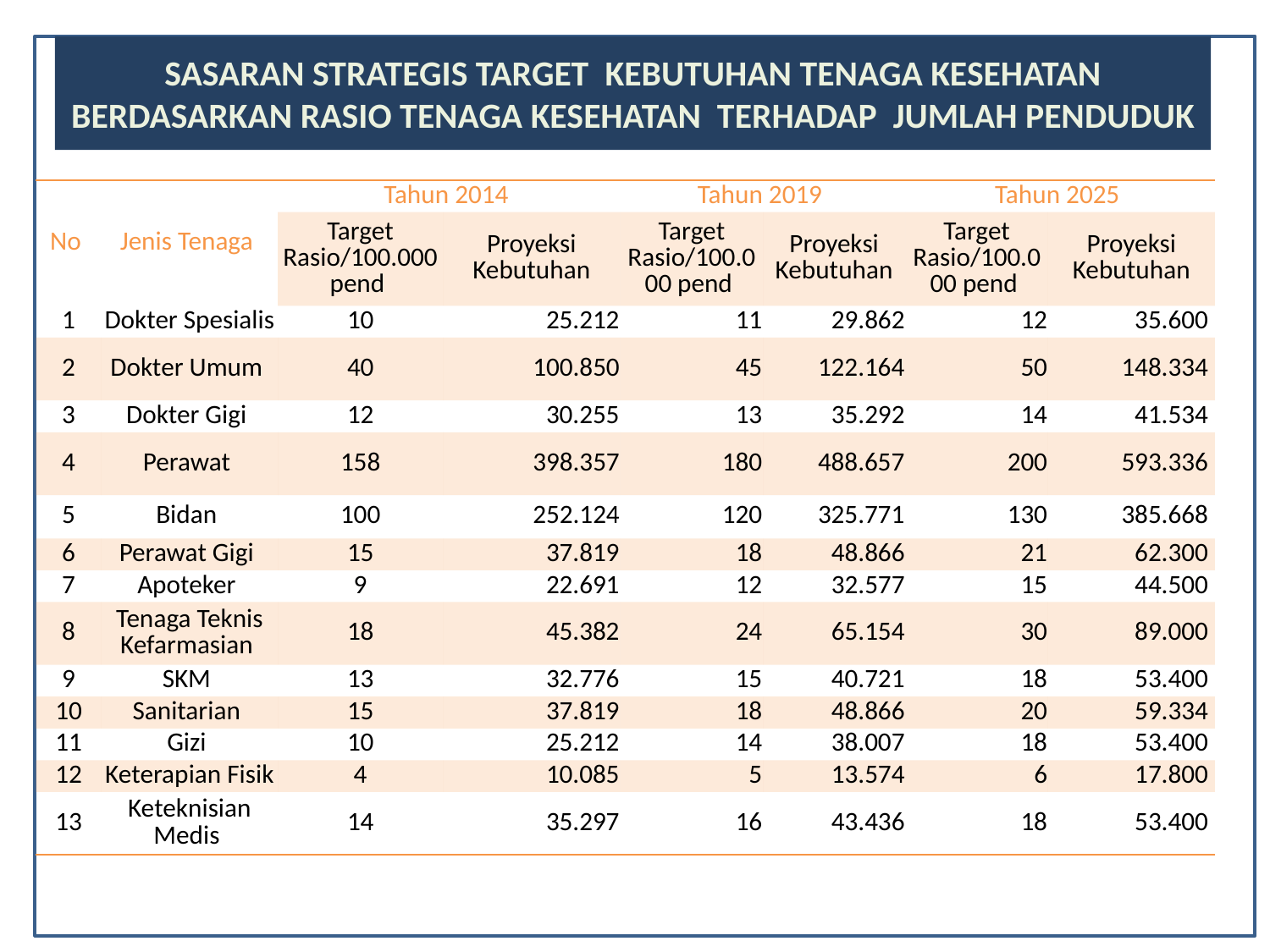

# SASARAN STRATEGIS TARGET  KEBUTUHAN TENAGA KESEHATAN BERDASARKAN RASIO TENAGA KESEHATAN  TERHADAP  JUMLAH PENDUDUK
| No | Jenis Tenaga | Tahun 2014 |  | Tahun 2019 |  | Tahun 2025 |  |
| --- | --- | --- | --- | --- | --- | --- | --- |
|  |  | Target Rasio/100.000 pend | Proyeksi Kebutuhan | Target Rasio/100.000 pend | Proyeksi Kebutuhan | Target Rasio/100.000 pend | Proyeksi Kebutuhan |
| 1 | Dokter Spesialis | 10 | 25.212 | 11 | 29.862 | 12 | 35.600 |
| 2 | Dokter Umum | 40 | 100.850 | 45 | 122.164 | 50 | 148.334 |
| 3 | Dokter Gigi | 12 | 30.255 | 13 | 35.292 | 14 | 41.534 |
| 4 | Perawat | 158 | 398.357 | 180 | 488.657 | 200 | 593.336 |
| 5 | Bidan | 100 | 252.124 | 120 | 325.771 | 130 | 385.668 |
| 6 | Perawat Gigi | 15 | 37.819 | 18 | 48.866 | 21 | 62.300 |
| 7 | Apoteker | 9 | 22.691 | 12 | 32.577 | 15 | 44.500 |
| 8 | Tenaga Teknis Kefarmasian | 18 | 45.382 | 24 | 65.154 | 30 | 89.000 |
| 9 | SKM | 13 | 32.776 | 15 | 40.721 | 18 | 53.400 |
| 10 | Sanitarian | 15 | 37.819 | 18 | 48.866 | 20 | 59.334 |
| 11 | Gizi | 10 | 25.212 | 14 | 38.007 | 18 | 53.400 |
| 12 | Keterapian Fisik | 4 | 10.085 | 5 | 13.574 | 6 | 17.800 |
| 13 | Keteknisian Medis | 14 | 35.297 | 16 | 43.436 | 18 | 53.400 |